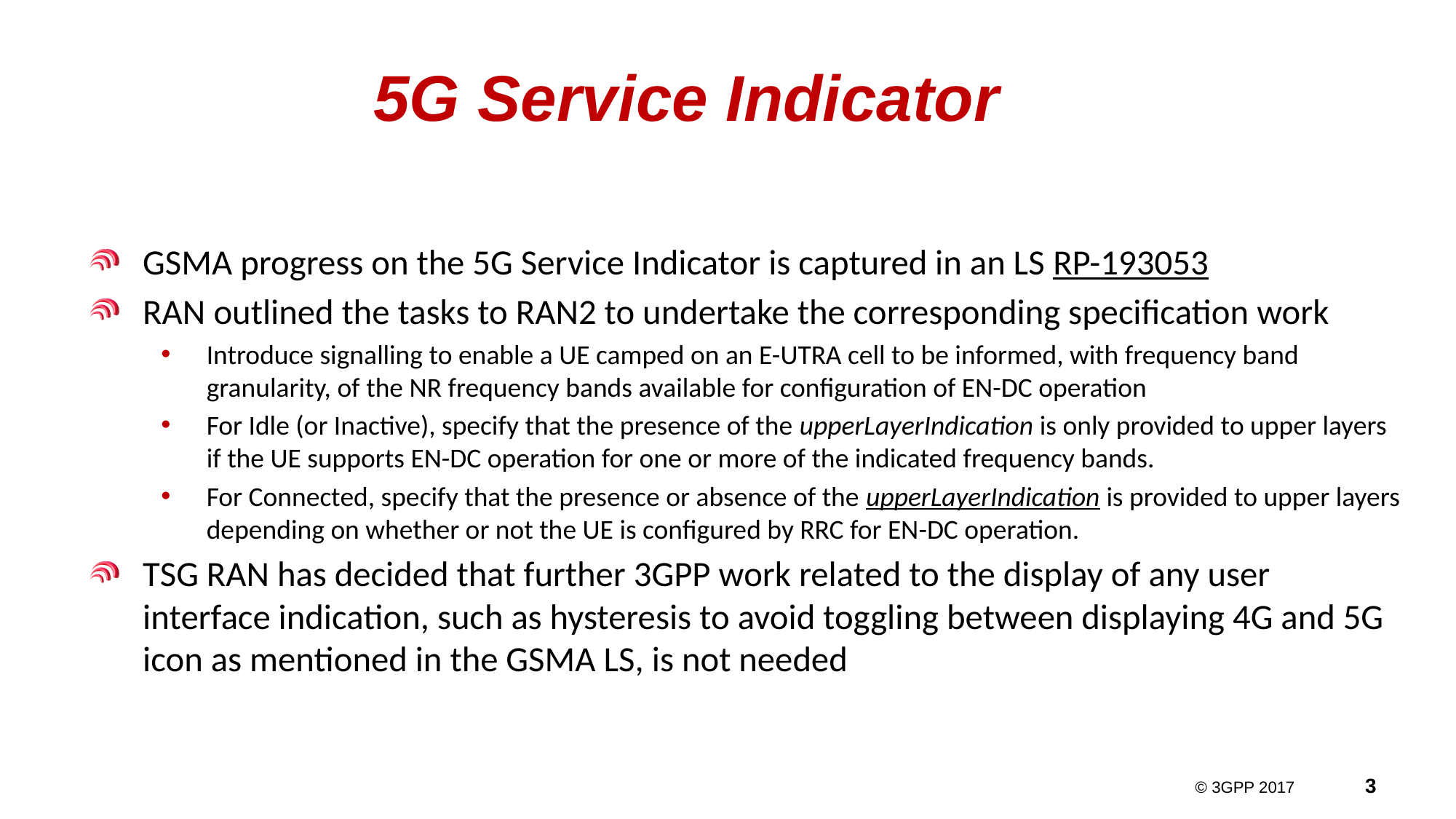

# 5G Service Indicator
GSMA progress on the 5G Service Indicator is captured in an LS RP-193053
RAN outlined the tasks to RAN2 to undertake the corresponding specification work
Introduce signalling to enable a UE camped on an E-UTRA cell to be informed, with frequency band granularity, of the NR frequency bands available for configuration of EN-DC operation
For Idle (or Inactive), specify that the presence of the upperLayerIndication is only provided to upper layers if the UE supports EN-DC operation for one or more of the indicated frequency bands.
For Connected, specify that the presence or absence of the upperLayerIndication is provided to upper layers depending on whether or not the UE is configured by RRC for EN-DC operation.
TSG RAN has decided that further 3GPP work related to the display of any user interface indication, such as hysteresis to avoid toggling between displaying 4G and 5G icon as mentioned in the GSMA LS, is not needed